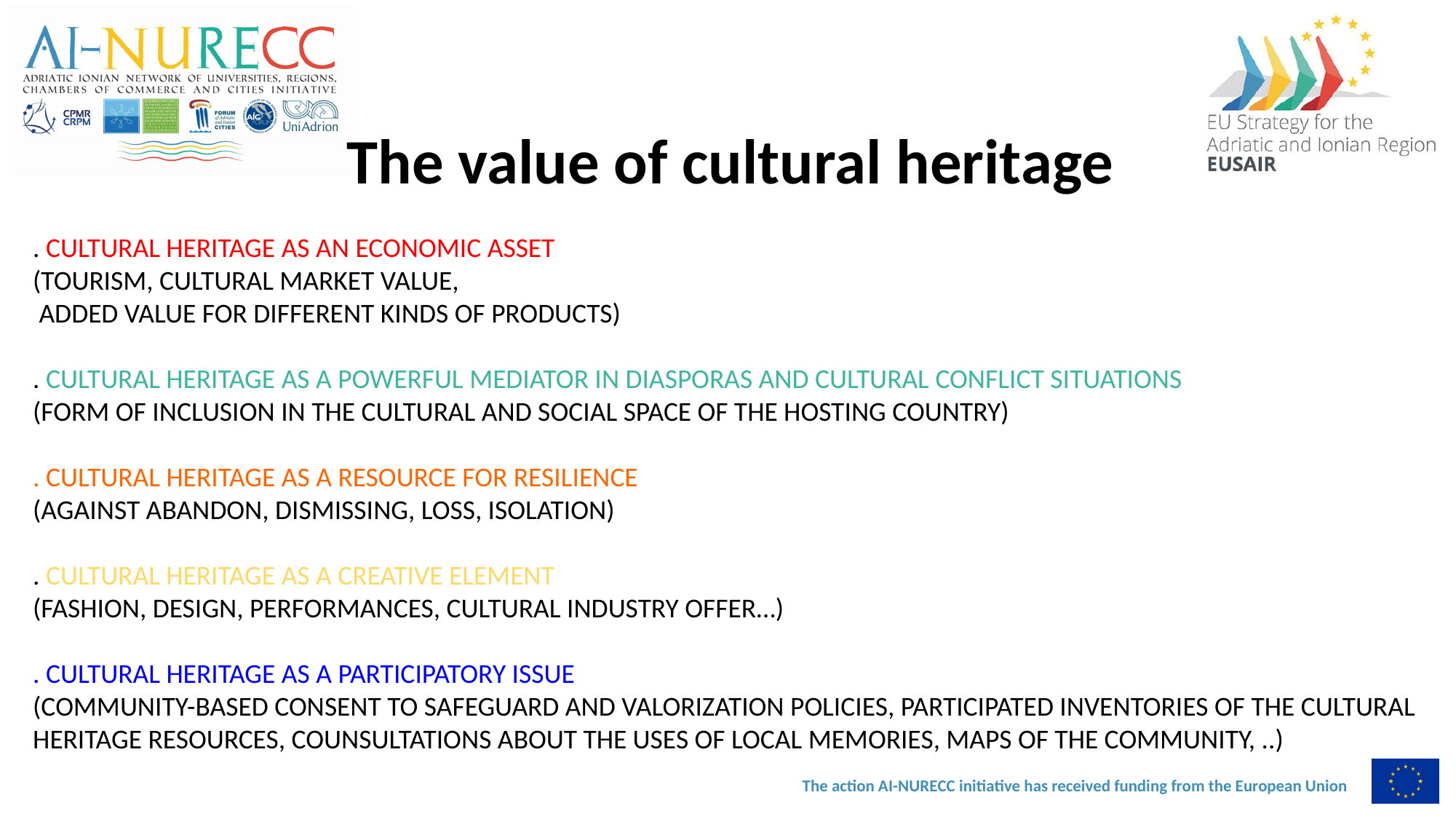

# The value of cultural heritage
. CULTURAL HERITAGE AS AN ECONOMIC ASSET
(TOURISM, CULTURAL MARKET VALUE,
 ADDED VALUE FOR DIFFERENT KINDS OF PRODUCTS)

. CULTURAL HERITAGE AS A POWERFUL MEDIATOR IN DIASPORAS AND CULTURAL CONFLICT SITUATIONS
(FORM OF INCLUSION IN THE CULTURAL AND SOCIAL SPACE OF THE HOSTING COUNTRY)

. CULTURAL HERITAGE AS A RESOURCE FOR RESILIENCE
(AGAINST ABANDON, DISMISSING, LOSS, ISOLATION)

. CULTURAL HERITAGE AS A CREATIVE ELEMENT
(FASHION, DESIGN, PERFORMANCES, CULTURAL INDUSTRY OFFER…)

. CULTURAL HERITAGE AS A PARTICIPATORY ISSUE
(COMMUNITY-BASED CONSENT TO SAFEGUARD AND VALORIZATION POLICIES, PARTICIPATED INVENTORIES OF THE CULTURAL HERITAGE RESOURCES, COUNSULTATIONS ABOUT THE USES OF LOCAL MEMORIES, MAPS OF THE COMMUNITY, ..)